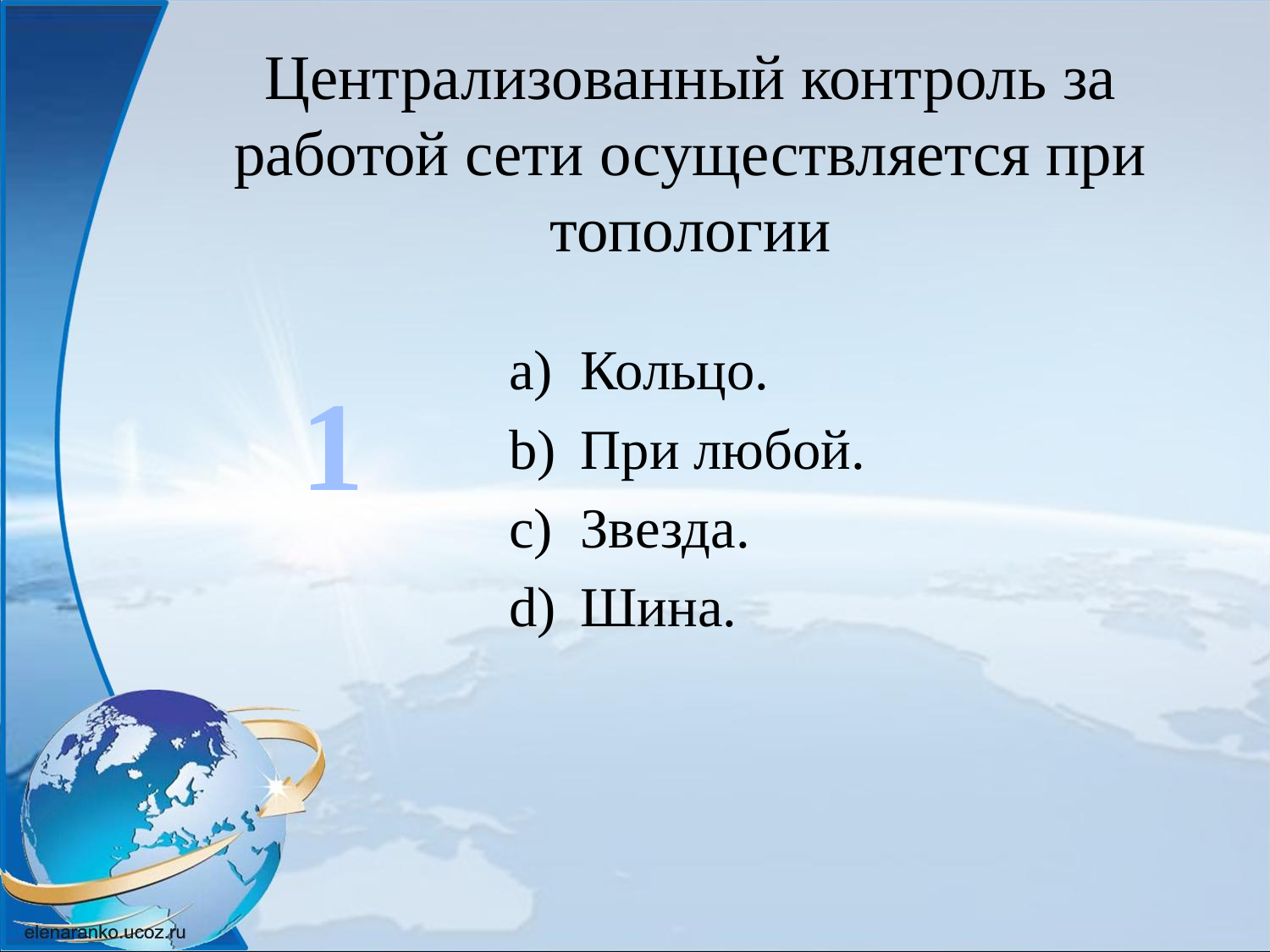

# Централизованный контроль за работой сети осуществляется при топологии
Кольцо.
При любой.
Звезда.
Шина.

1